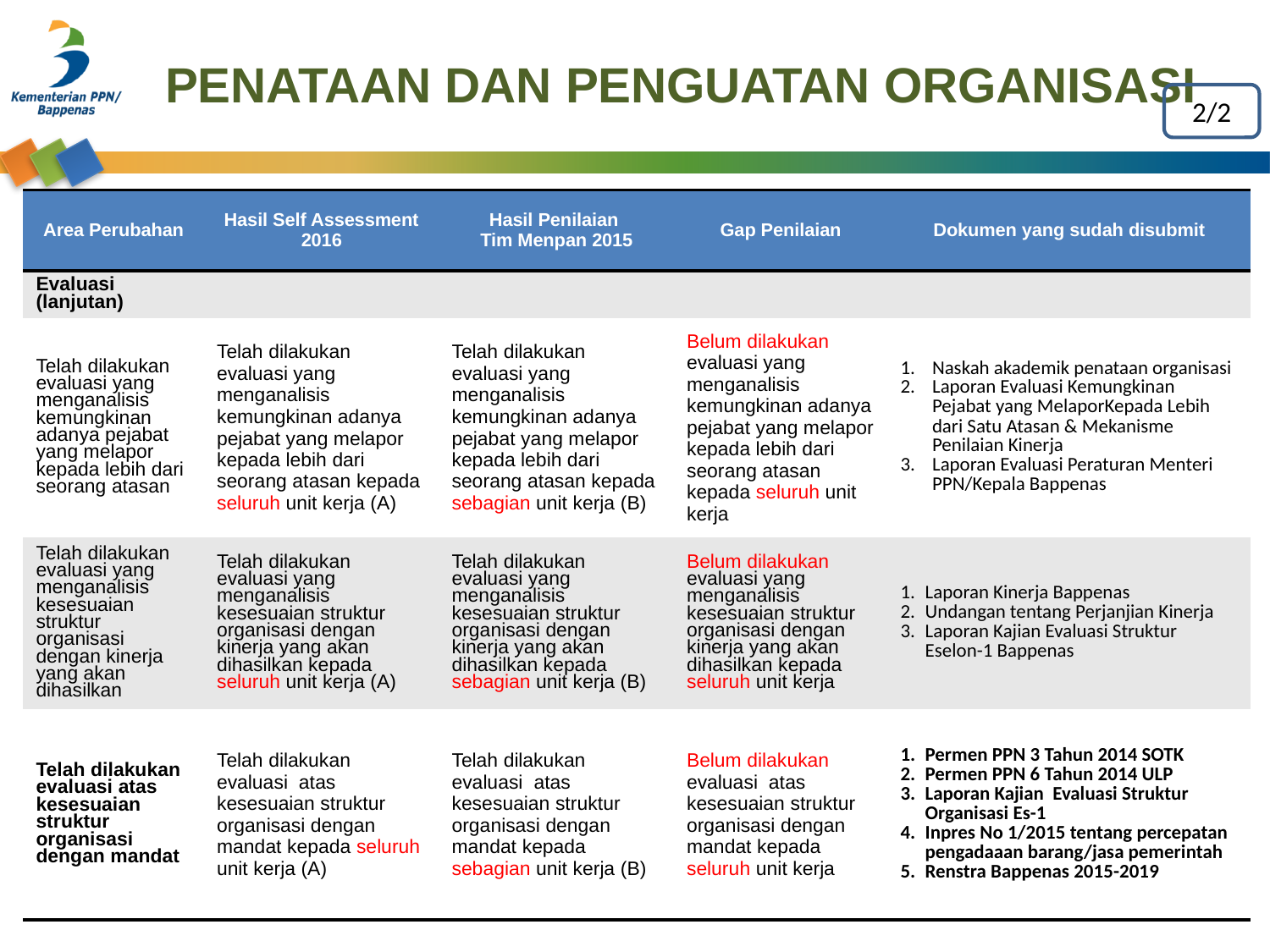

# PENATAAN DAN PENGUATAN ORGANISASI
2/2
| Area Perubahan | Hasil Self Assessment 2016 | Hasil Penilaian Tim Menpan 2015 | Gap Penilaian | Dokumen yang sudah disubmit |
| --- | --- | --- | --- | --- |
| Evaluasi (lanjutan) |  |  |  |  |
| Telah dilakukan evaluasi yang menganalisis kemungkinan adanya pejabat yang melapor kepada lebih dari seorang atasan | Telah dilakukan evaluasi yang menganalisis kemungkinan adanya pejabat yang melapor kepada lebih dari seorang atasan kepada seluruh unit kerja (A) | Telah dilakukan evaluasi yang menganalisis kemungkinan adanya pejabat yang melapor kepada lebih dari seorang atasan kepada sebagian unit kerja (B) | Belum dilakukan evaluasi yang menganalisis kemungkinan adanya pejabat yang melapor kepada lebih dari seorang atasan kepada seluruh unit kerja | Naskah akademik penataan organisasi Laporan Evaluasi Kemungkinan Pejabat yang MelaporKepada Lebih dari Satu Atasan & Mekanisme Penilaian Kinerja Laporan Evaluasi Peraturan Menteri PPN/Kepala Bappenas |
| Telah dilakukan evaluasi yang menganalisis kesesuaian struktur organisasi dengan kinerja yang akan dihasilkan | Telah dilakukan evaluasi yang menganalisis kesesuaian struktur organisasi dengan kinerja yang akan dihasilkan kepada seluruh unit kerja (A) | Telah dilakukan evaluasi yang menganalisis kesesuaian struktur organisasi dengan kinerja yang akan dihasilkan kepada sebagian unit kerja (B) | Belum dilakukan evaluasi yang menganalisis kesesuaian struktur organisasi dengan kinerja yang akan dihasilkan kepada seluruh unit kerja | Laporan Kinerja Bappenas Undangan tentang Perjanjian Kinerja Laporan Kajian Evaluasi Struktur Eselon-1 Bappenas |
| Telah dilakukan evaluasi atas kesesuaian struktur organisasi dengan mandat | Telah dilakukan evaluasi atas kesesuaian struktur organisasi dengan mandat kepada seluruh unit kerja (A) | Telah dilakukan evaluasi atas kesesuaian struktur organisasi dengan mandat kepada sebagian unit kerja (B) | Belum dilakukan evaluasi atas kesesuaian struktur organisasi dengan mandat kepada seluruh unit kerja | Permen PPN 3 Tahun 2014 SOTK Permen PPN 6 Tahun 2014 ULP Laporan Kajian Evaluasi Struktur Organisasi Es-1 Inpres No 1/2015 tentang percepatan pengadaaan barang/jasa pemerintah Renstra Bappenas 2015-2019 |